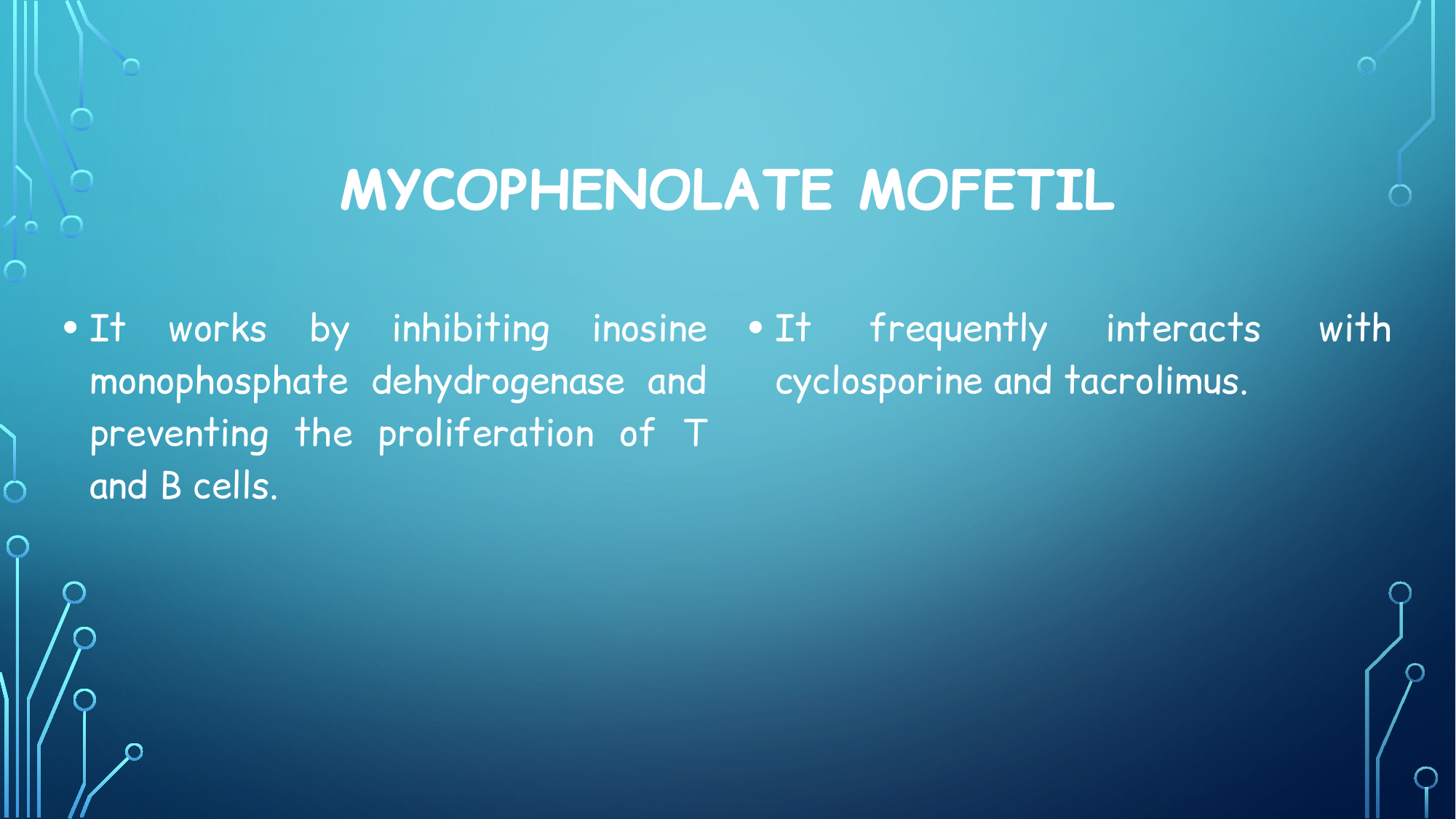

# Mycophenolate Mofetil
It works by inhibiting inosine monophosphate dehydrogenase and preventing the proliferation of T and B cells.
It frequently interacts with cyclosporine and tacrolimus.